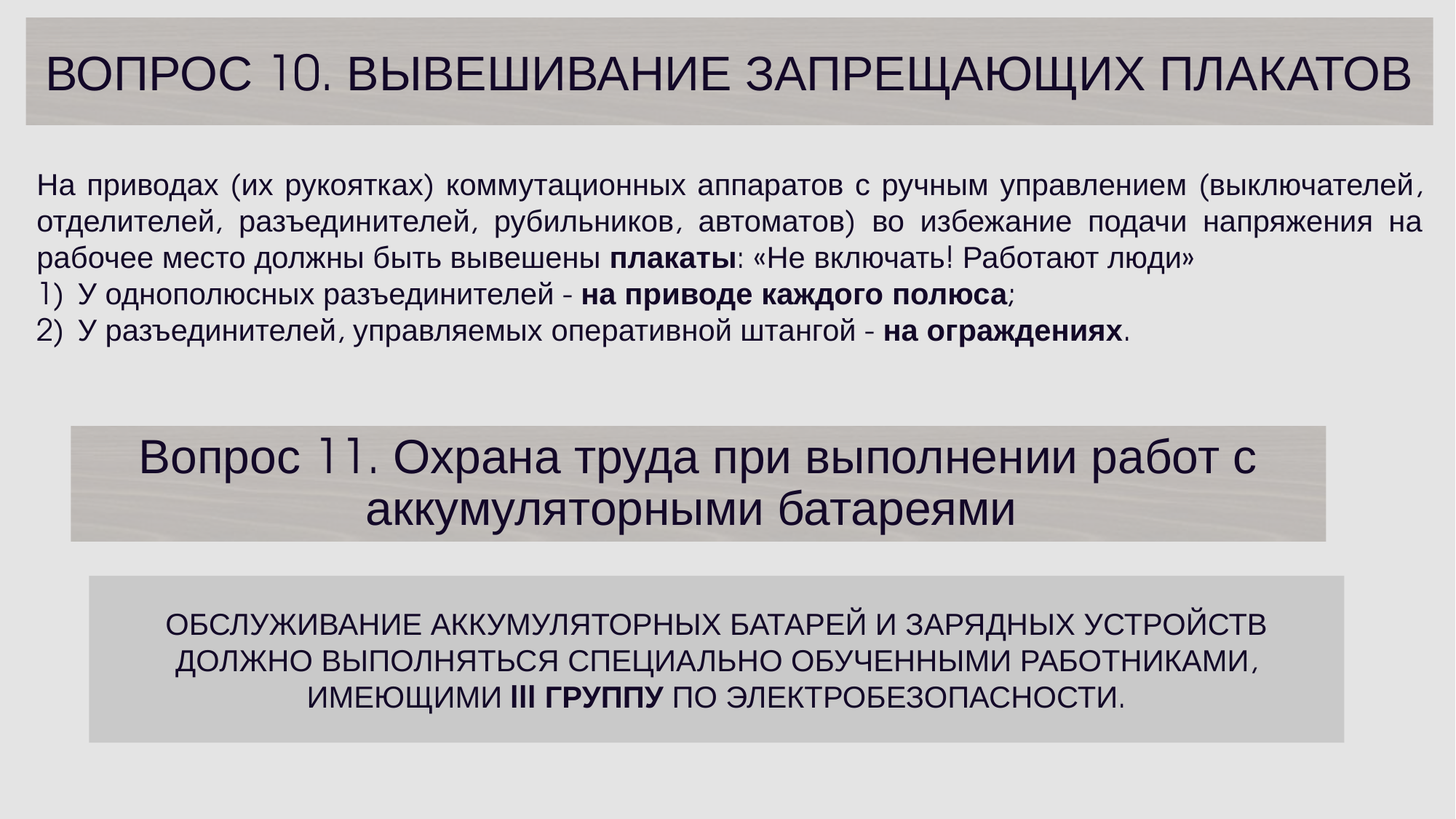

# Вопрос 10. Вывешивание запрещающих плакатов
На приводах (их рукоятках) коммутационных аппаратов с ручным управлением (выключателей, отделителей, разъединителей, рубильников, автоматов) во избежание подачи напряжения на рабочее место должны быть вывешены плакаты: «Не включать! Работают люди»
У однополюсных разъединителей - на приводе каждого полюса;
У разъединителей, управляемых оперативной штангой - на ограждениях.
Вопрос 11. Охрана труда при выполнении работ с аккумуляторными батареями
Обслуживание аккумуляторных батарей и зарядных устройств должно выполняться специально обученными работниками, имеющими III группу по электробезопасности.